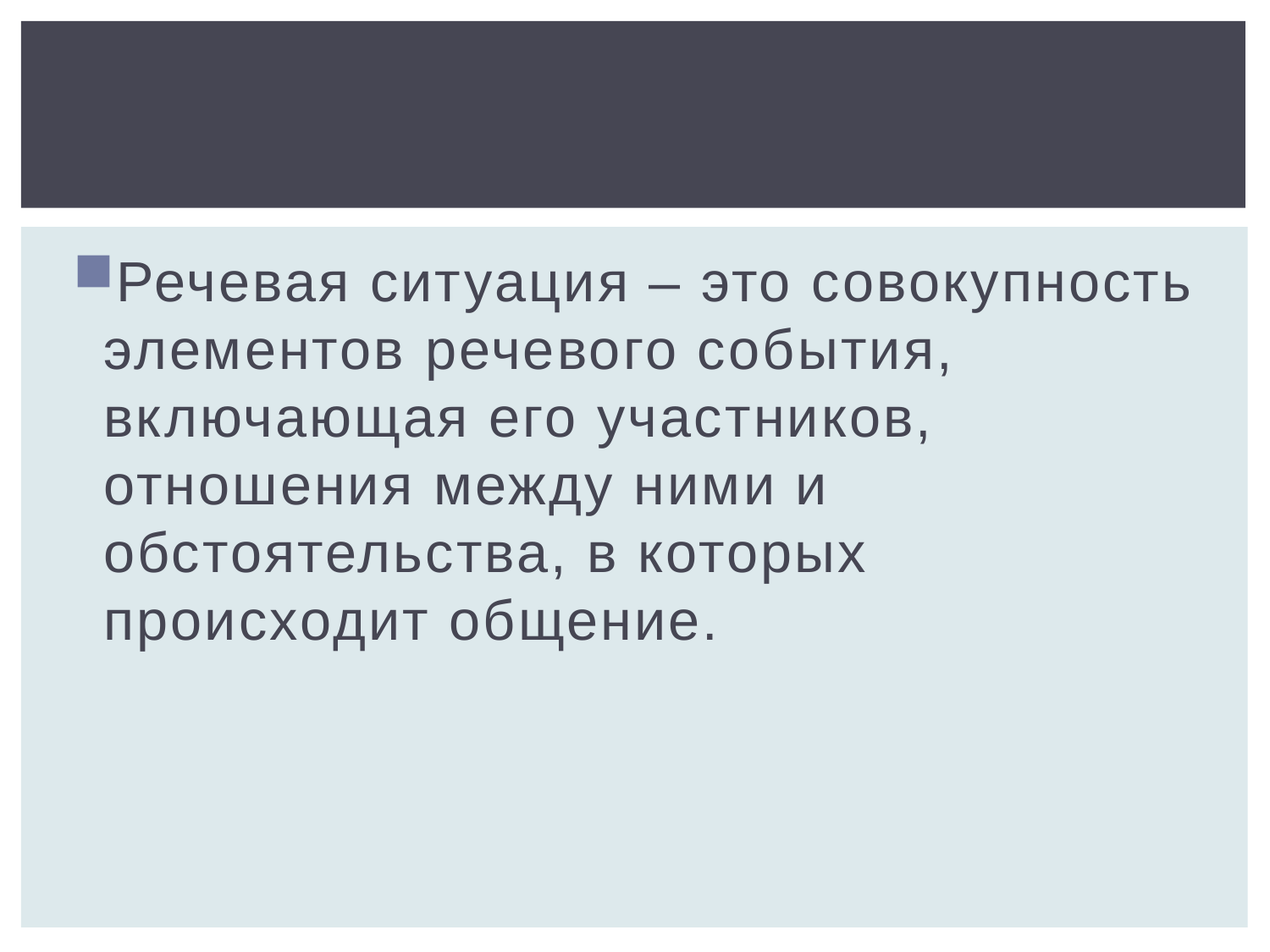

#
Речевая ситуация – это совокупность элементов речевого события, включающая его участников, отношения между ними и обстоятельства, в которых происходит общение.